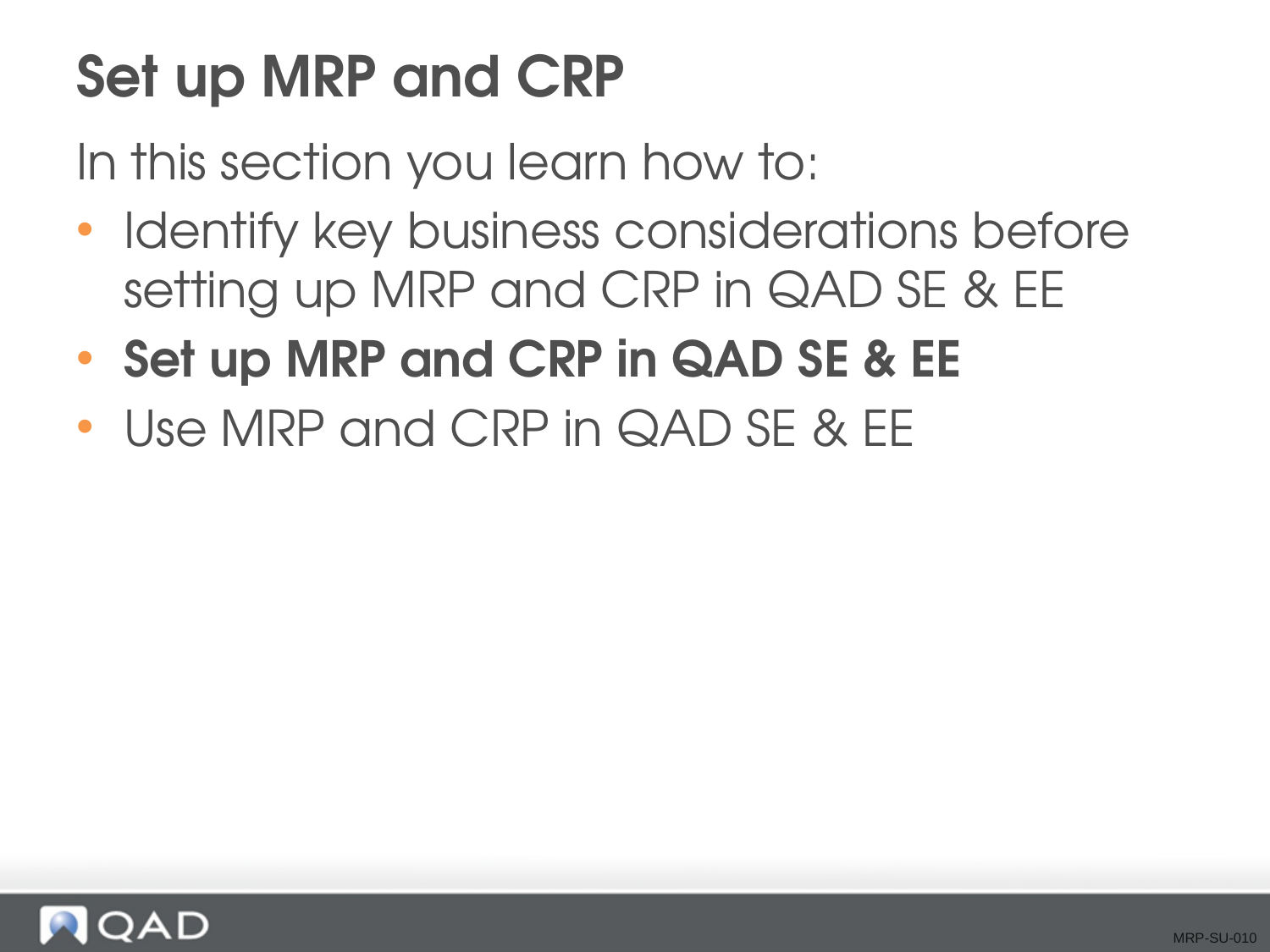

# Set up MRP and CRP
In this section you learn how to:
Identify key business considerations before setting up MRP and CRP in QAD SE & EE
Set up MRP and CRP in QAD SE & EE
Use MRP and CRP in QAD SE & EE
MRP-SU-010